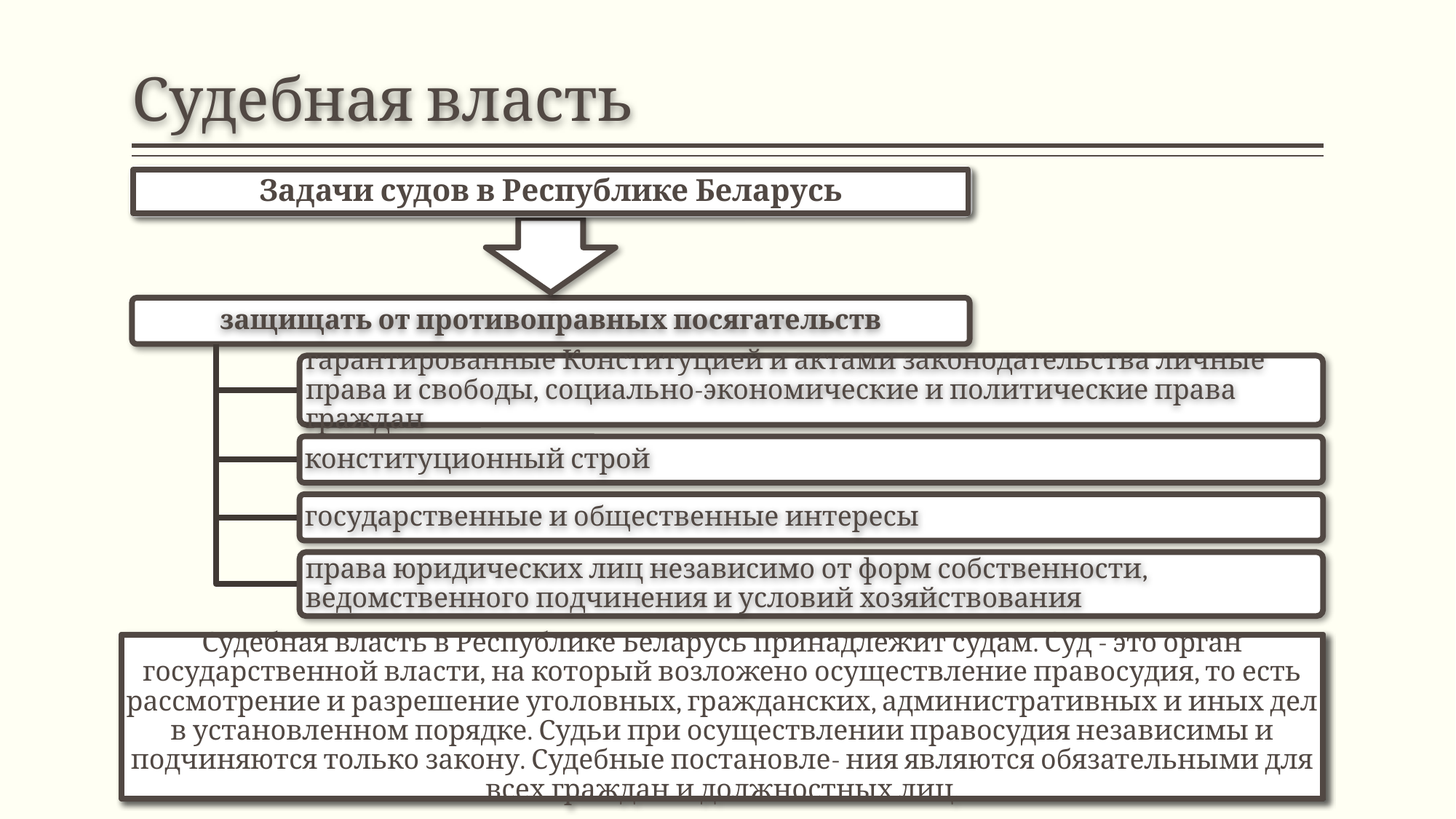

# Судебная власть

Задачи судов в Республике Беларусь

защищать от противоправных посягательств

гарантированные Конституцией и актами законодательства личные права и свободы, социально-экономические и политические права граждан

конституционный строй

государственные и общественные интересы

права юридических лиц независимо от форм собственности, ведомственного подчинения и условий хозяйствования

Судебная власть в Республике Беларусь принадлежит судам. Суд - это орган государственной власти, на который возложено осуществление правосудия, то есть рассмотрение и разрешение уголовных, гражданских, административных и иных дел в установленном порядке. Судьи при осуществлении правосудия независимы и подчиняются только закону. Судебные постановле- ния являются обязательными для всех граждан и должностных лиц.